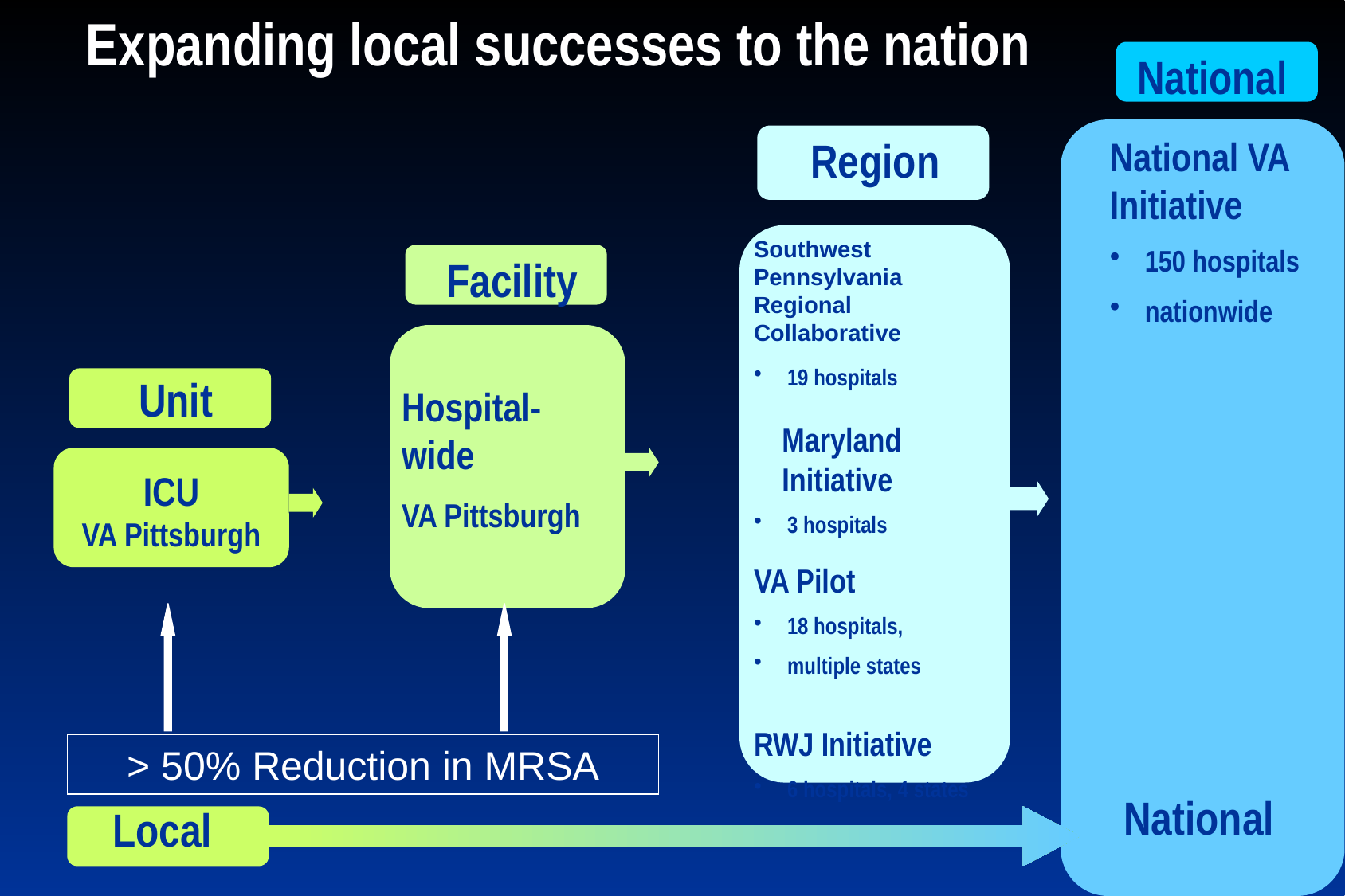

Expanding local successes to the nation

 National

Region
National VA Initiative
 150 hospitals
 nationwide
Southwest Pennsylvania Regional Collaborative
 19 hospitals
Maryland
Initiative
 3 hospitals

Facility
Unit

Hospital-wide
VA Pittsburgh
ICU
VA Pittsburgh
VA Pilot
 18 hospitals,
 multiple states
RWJ Initiative
 6 hospitals, 4 states

> 50% Reduction in MRSA
 National
Local